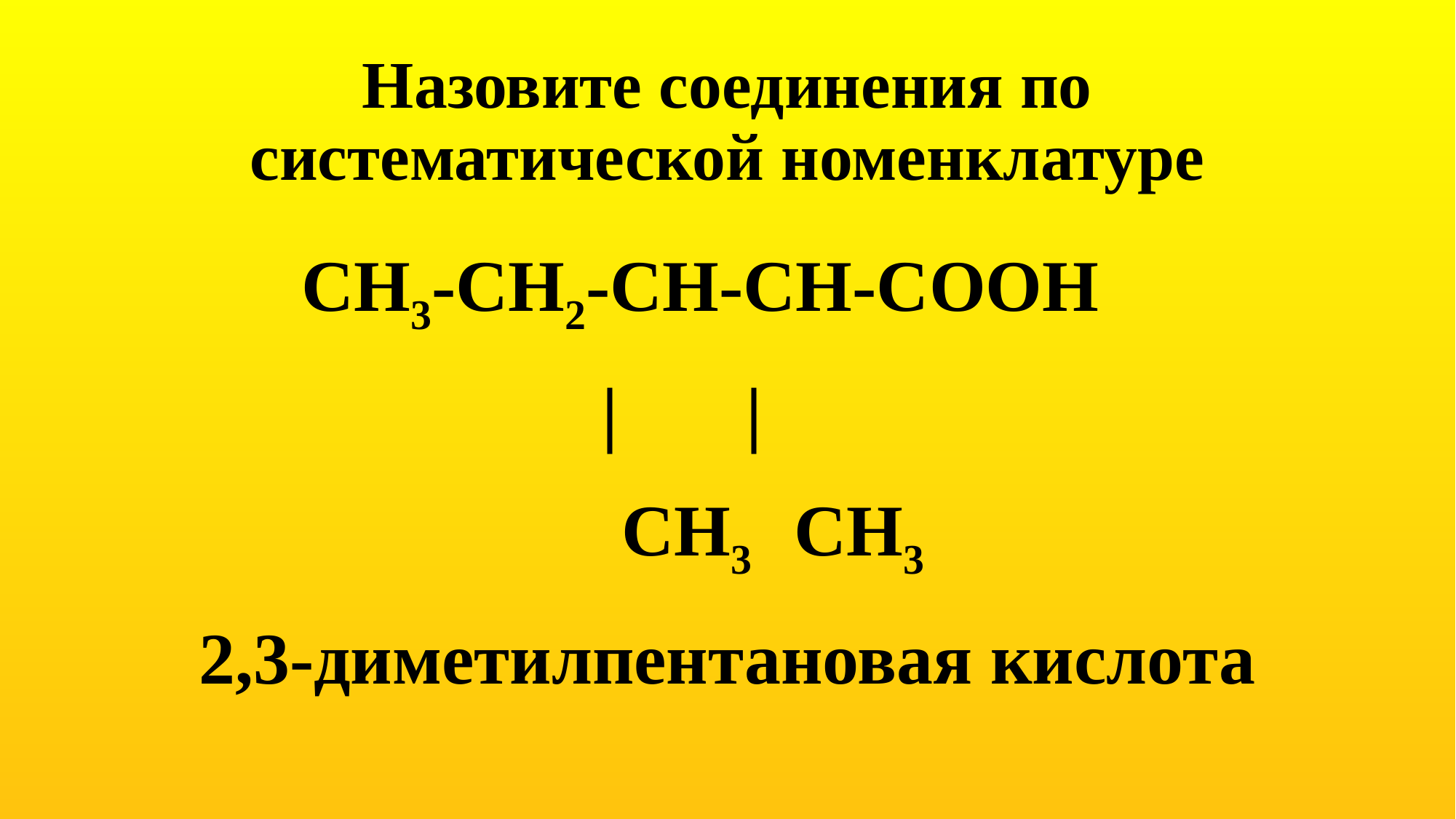

# Назовите соединения по систематической номенклатуре
CH3-CH2-CH-CH-COOH
 |       |
      CH3    CH3
2,3-диметилпентановая кислота